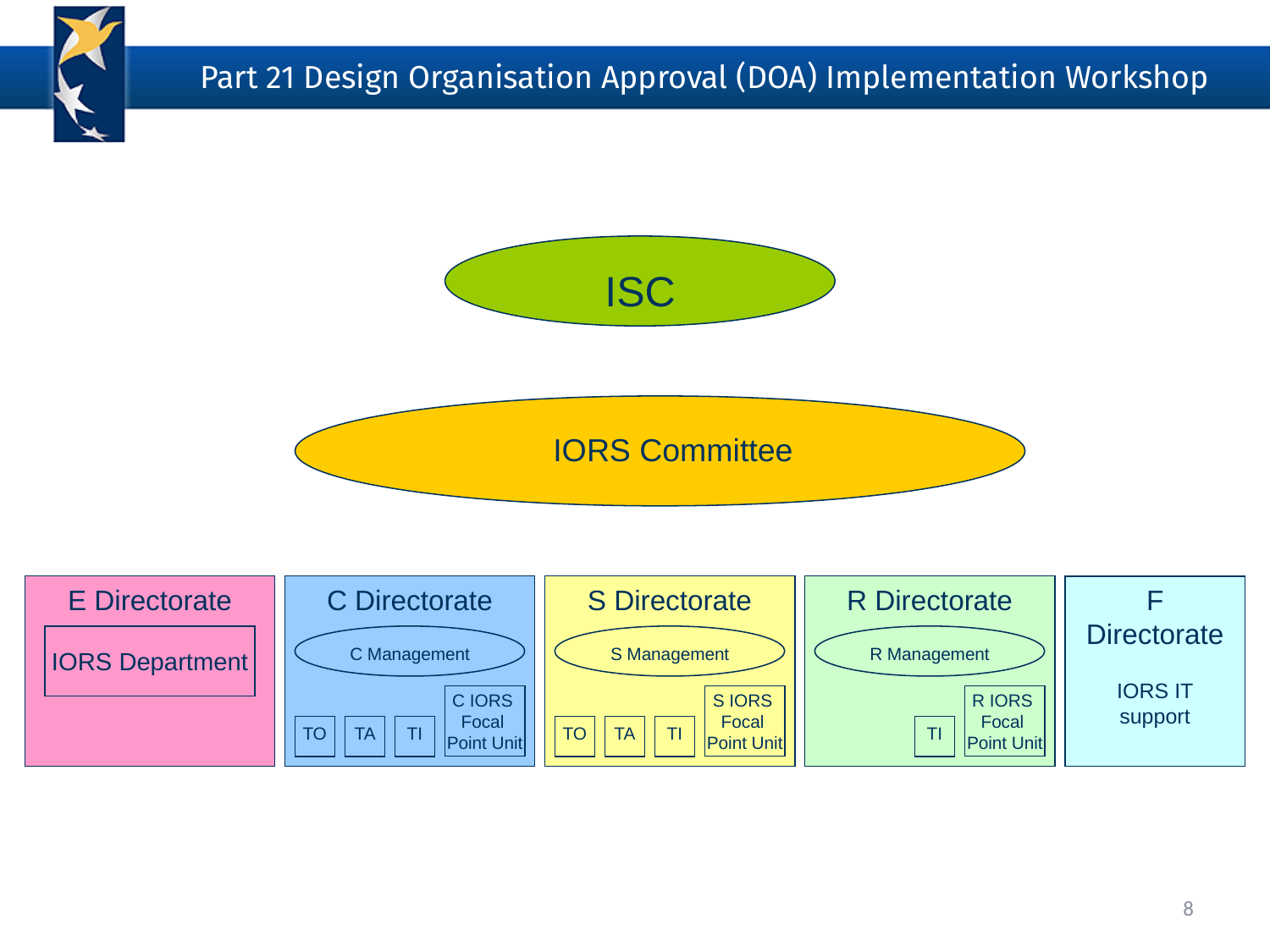

ISC

IORS Committee

E Directorate
IORS Department

C Directorate

C Management
C IORS
Focal
Point Unit
TO

TA

TI

S Directorate

S Management
S IORS
Focal
Point Unit
TO

TA

TI

R Directorate

R Management
R IORS
Focal
Point Unit
TI

F Directorate
IORS IT support

8